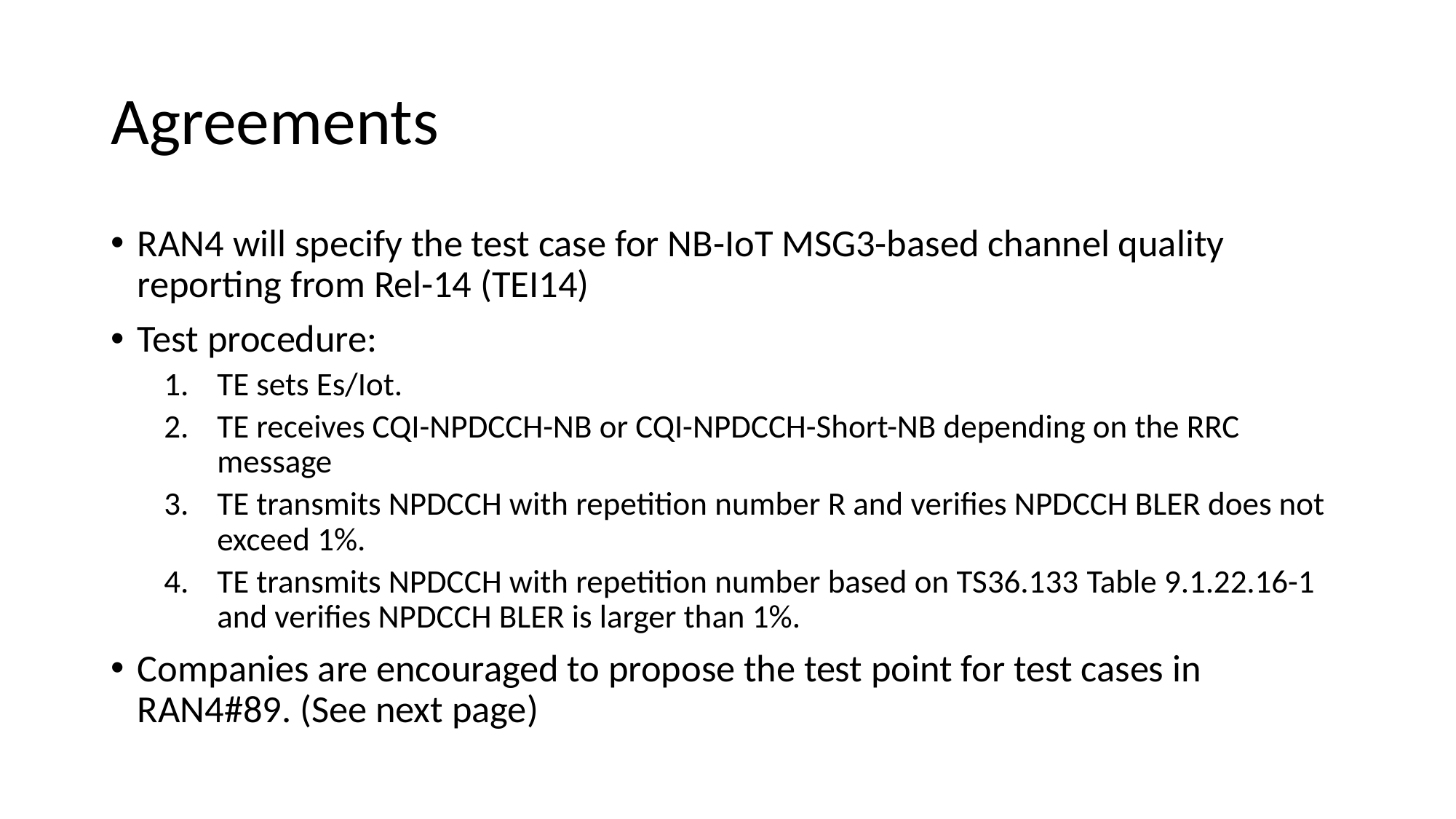

# Agreements
RAN4 will specify the test case for NB-IoT MSG3-based channel quality reporting from Rel-14 (TEI14)
Test procedure:
TE sets Es/Iot.
TE receives CQI-NPDCCH-NB or CQI-NPDCCH-Short-NB depending on the RRC message
TE transmits NPDCCH with repetition number R and verifies NPDCCH BLER does not exceed 1%.
TE transmits NPDCCH with repetition number based on TS36.133 Table 9.1.22.16-1 and verifies NPDCCH BLER is larger than 1%.
Companies are encouraged to propose the test point for test cases in RAN4#89. (See next page)